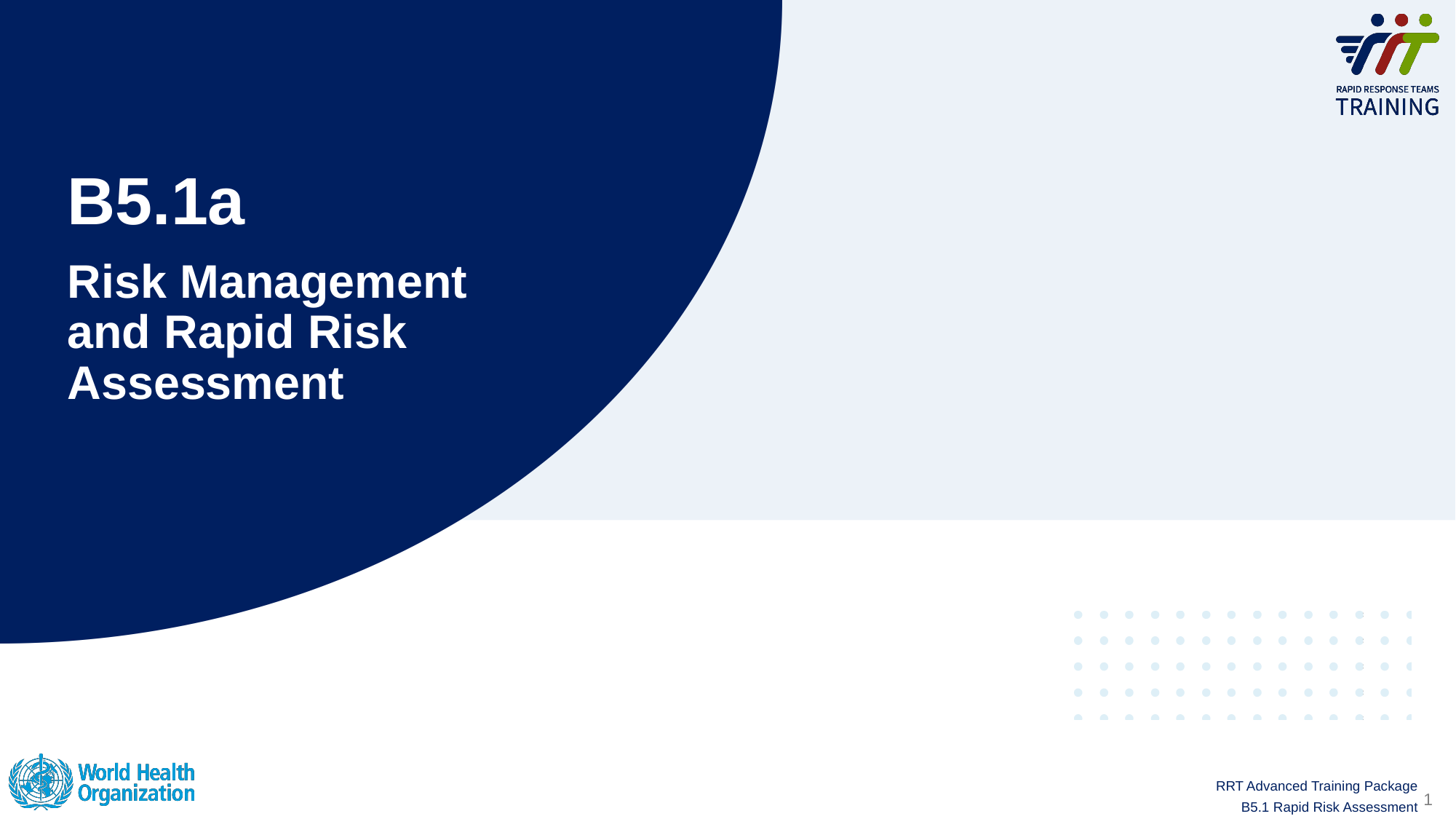

B5.1a
# Risk Management  and Rapid Risk Assessment